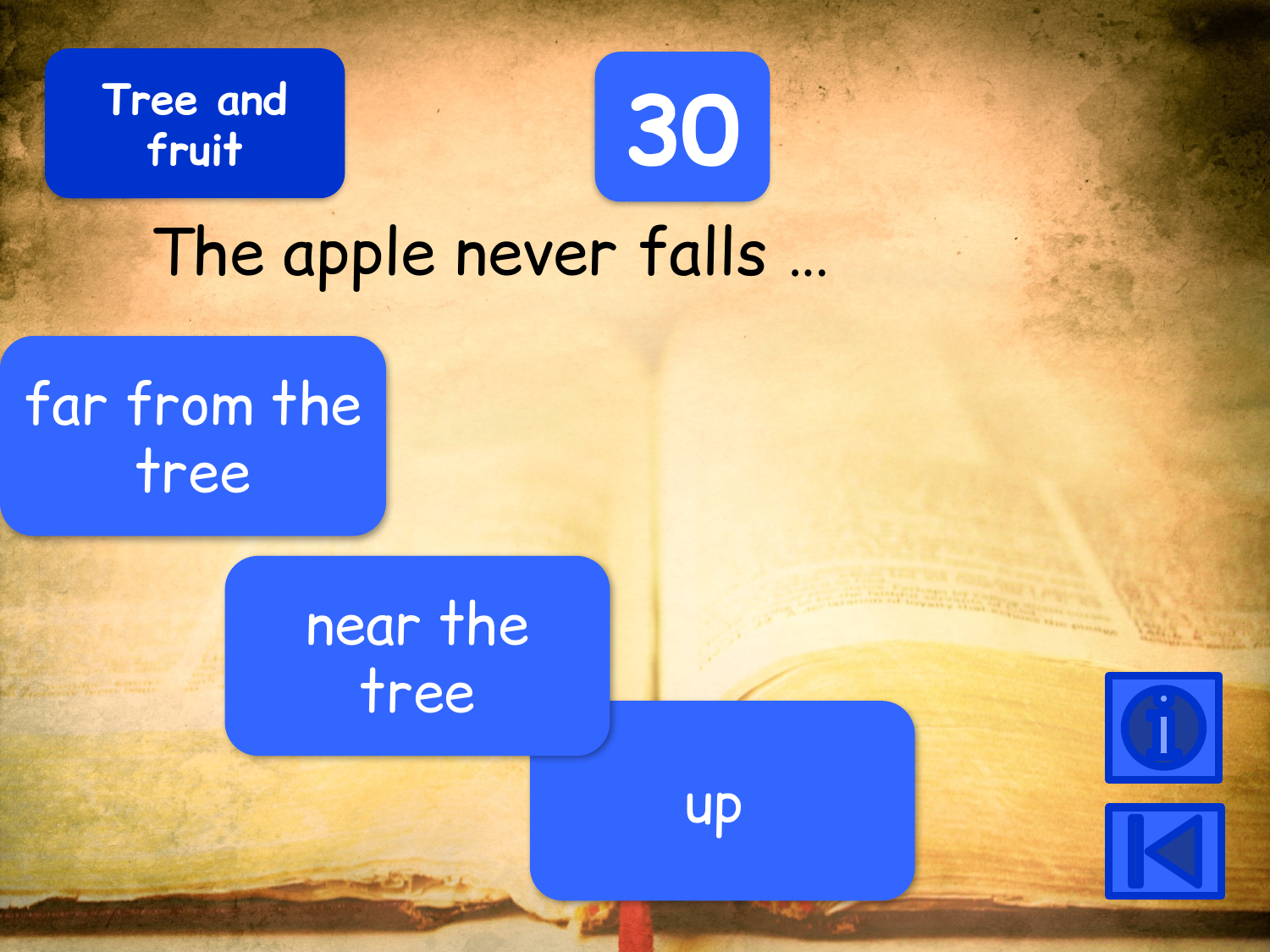

Tree and fruit
30
The apple never falls …
far from the tree
near the tree

up